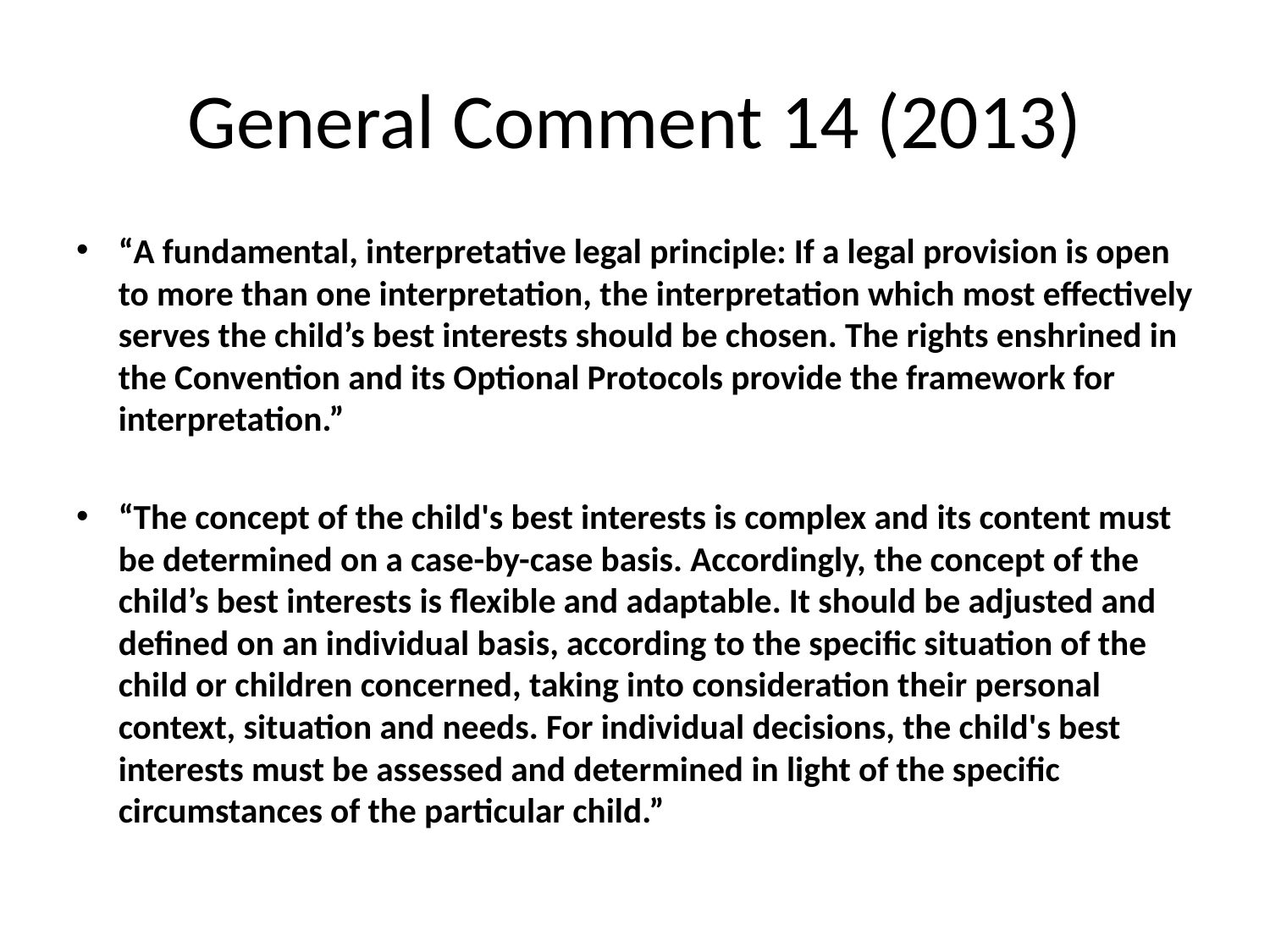

# General Comment 14 (2013)
“A fundamental, interpretative legal principle: If a legal provision is open to more than one interpretation, the interpretation which most effectively serves the child’s best interests should be chosen. The rights enshrined in the Convention and its Optional Protocols provide the framework for interpretation.”

“The concept of the child's best interests is complex and its content must be determined on a case-by-case basis. Accordingly, the concept of the child’s best interests is flexible and adaptable. It should be adjusted and defined on an individual basis, according to the specific situation of the child or children concerned, taking into consideration their personal context, situation and needs. For individual decisions, the child's best interests must be assessed and determined in light of the specific circumstances of the particular child.”